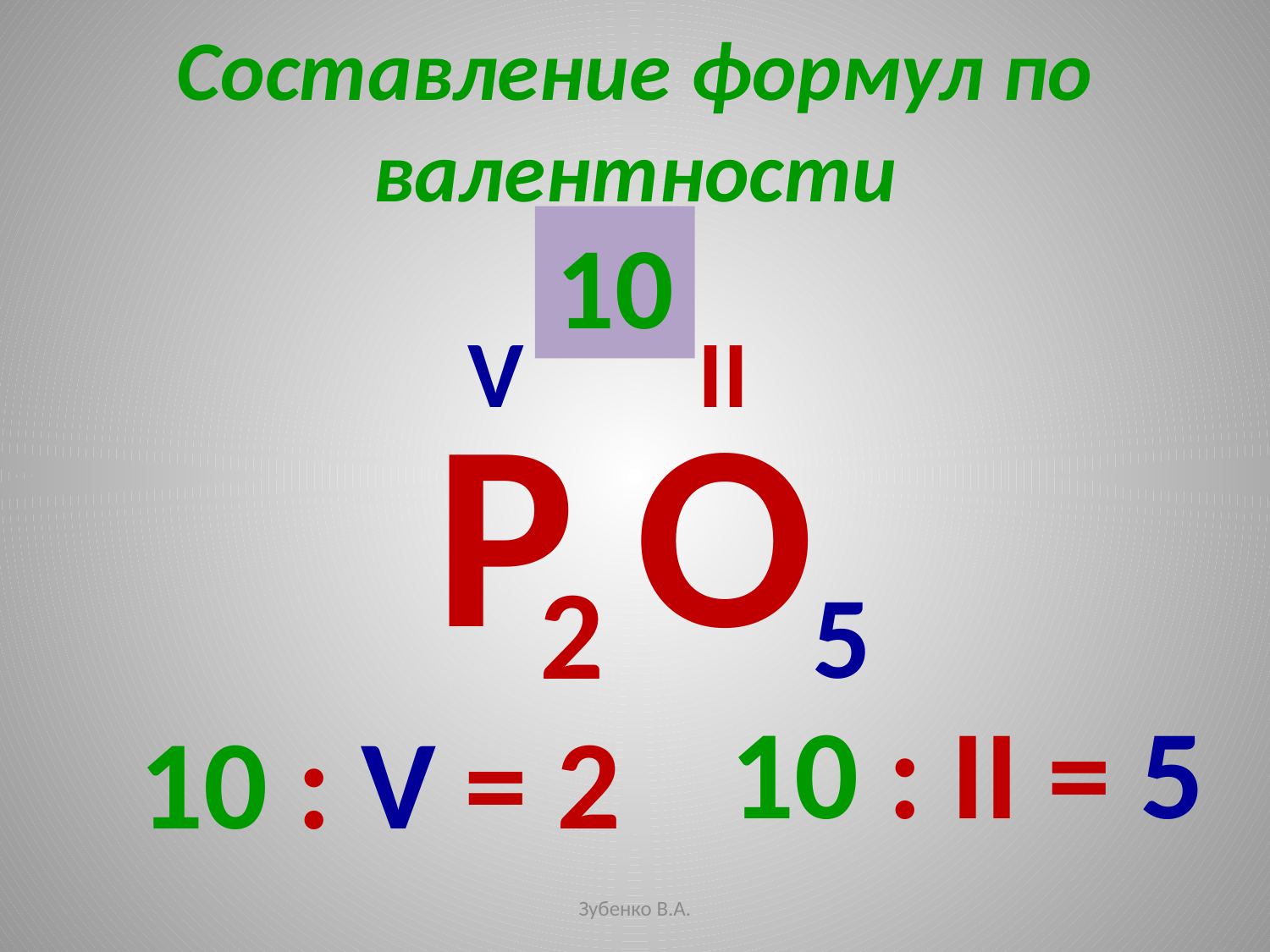

# Составление формул по валентности
10

V
II
P O

2
5
10 : II = 5
10 : V = 2
Зубенко В.А.